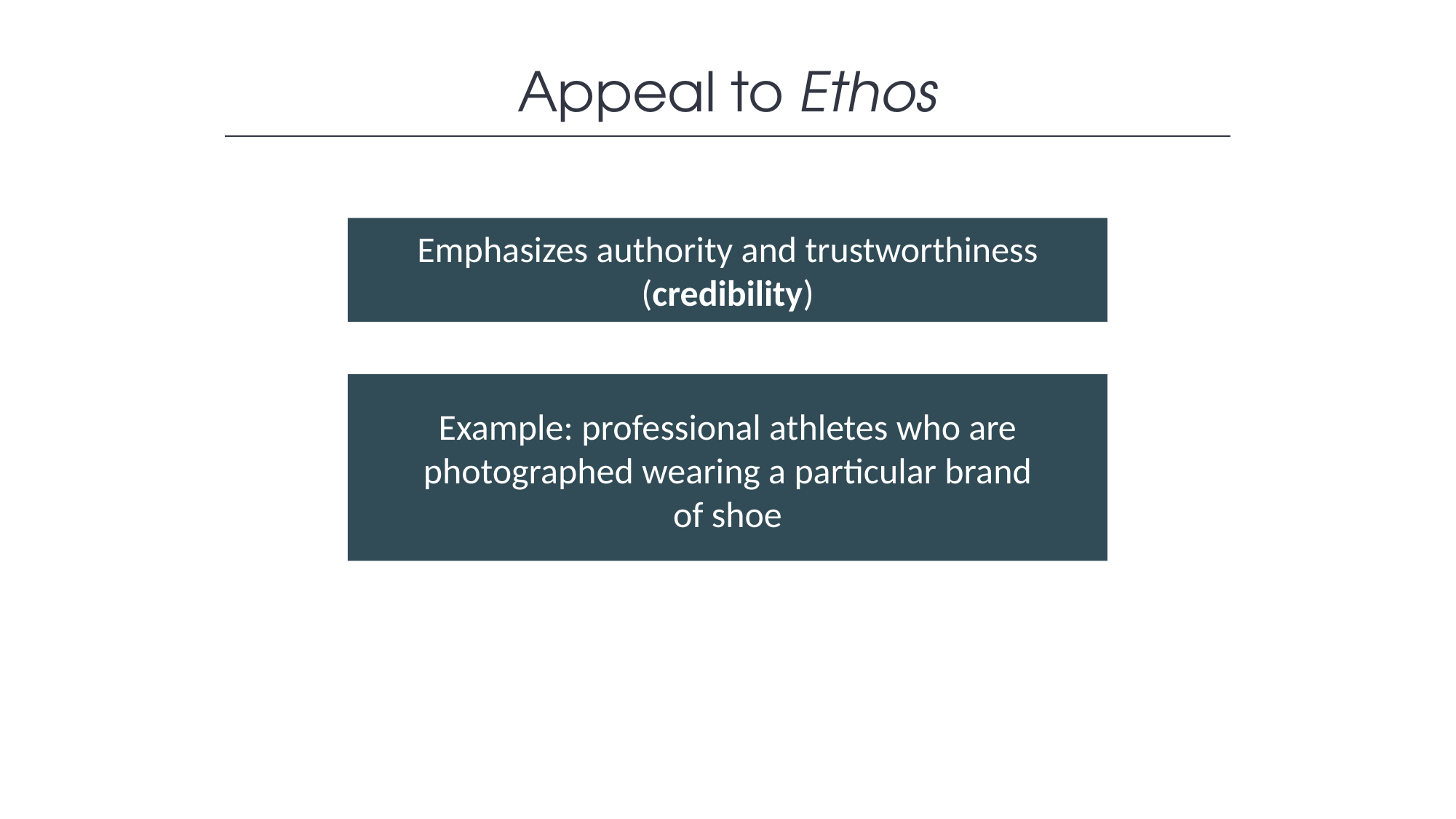

HAWKES LEARNING
Appeal to Ethos

Emphasizes authority and trustworthiness (credibility)

Example: professional athletes who are photographed wearing a particular brand of shoe